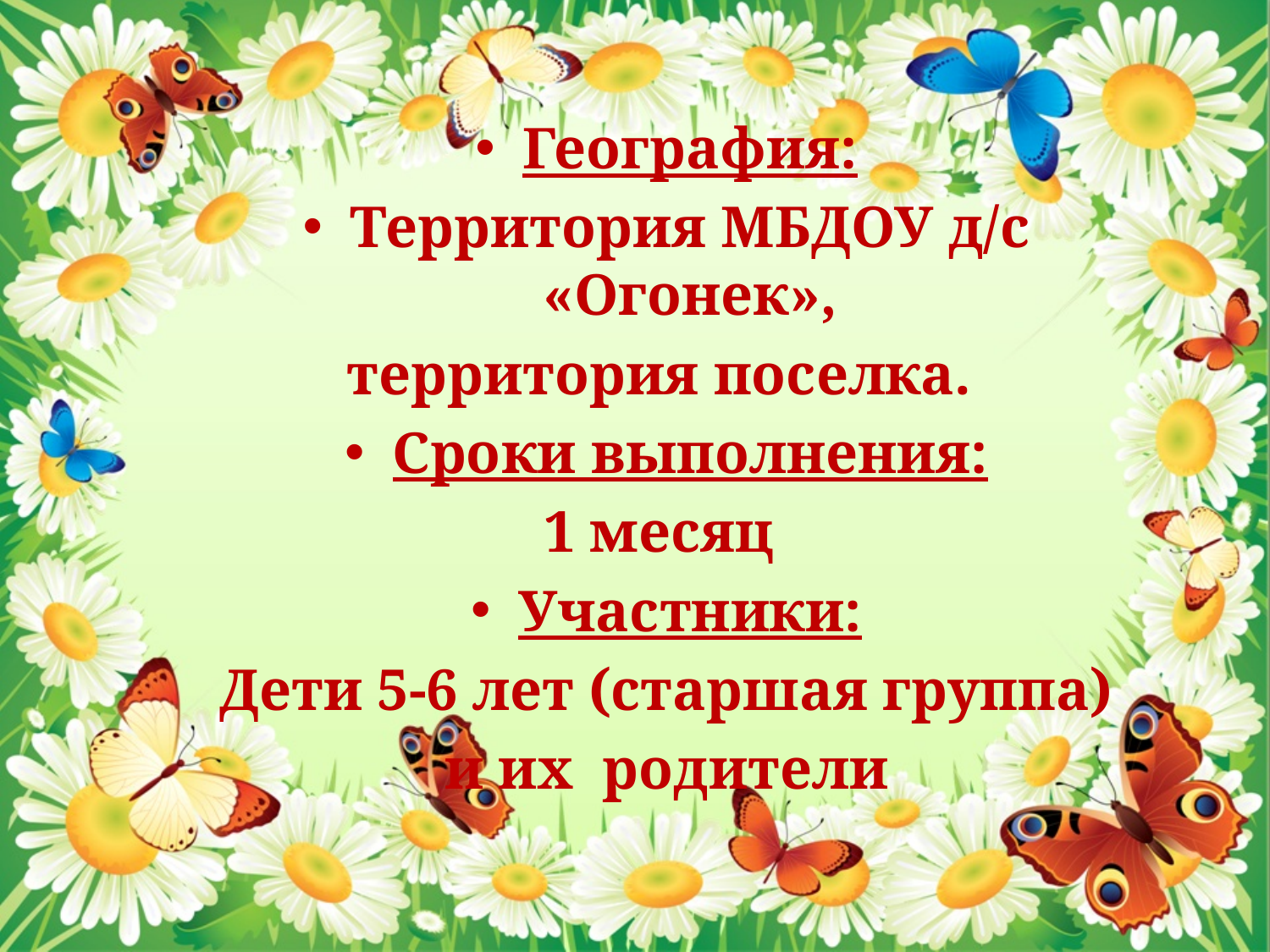

География:
Территория МБДОУ д/с «Огонек»,
территория поселка.
Сроки выполнения:
1 месяц
Участники:
Дети 5-6 лет (старшая группа)
и их  родители